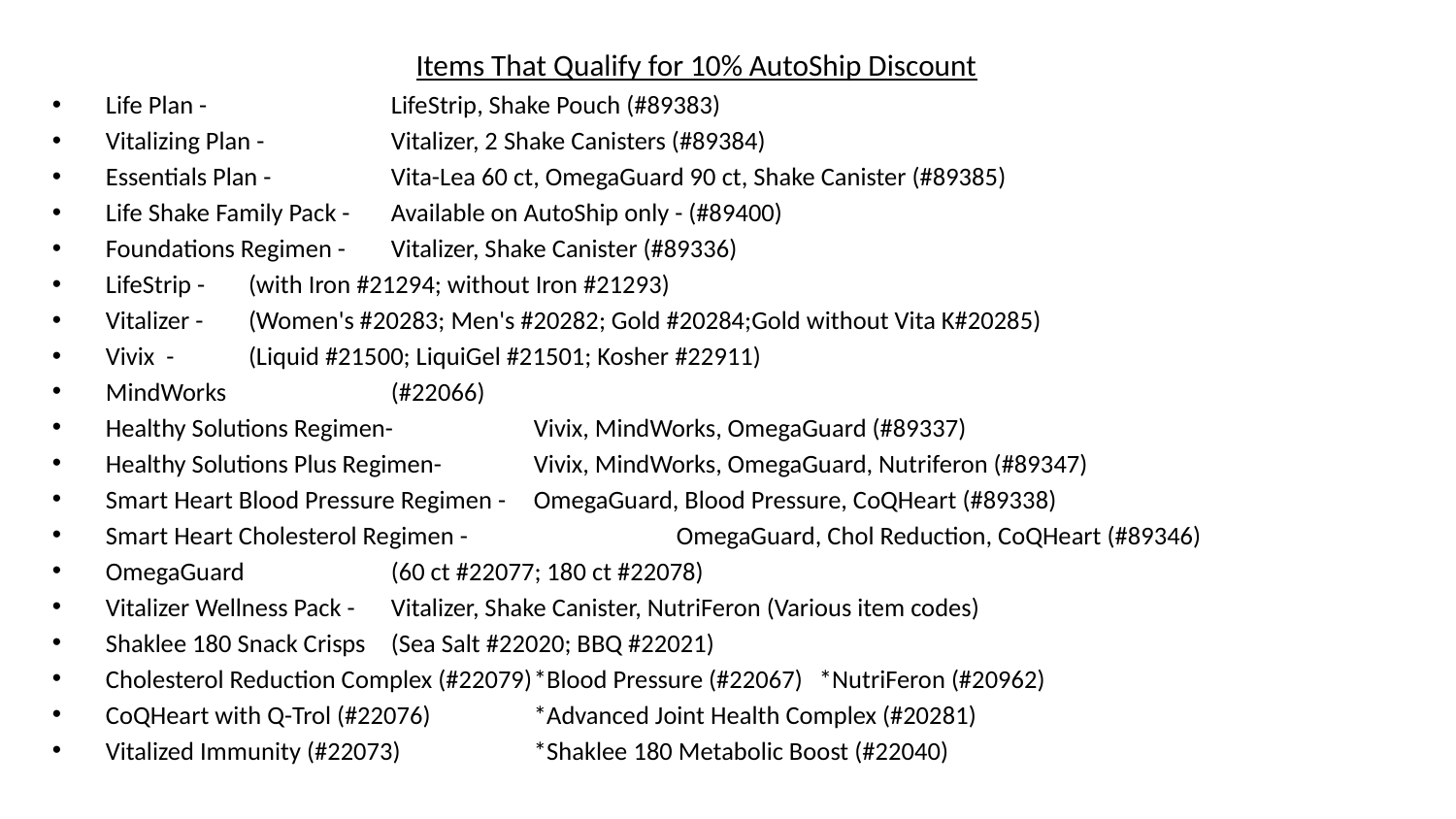

# Items That Qualify for 10% AutoShip Discount
Life Plan -	 				LifeStrip, Shake Pouch (#89383)
Vitalizing Plan -					Vitalizer, 2 Shake Canisters (#89384)
Essentials Plan - 				Vita-Lea 60 ct, OmegaGuard 90 ct, Shake Canister (#89385)
Life Shake Family Pack - 			Available on AutoShip only - (#89400)
Foundations Regimen - 			Vitalizer, Shake Canister (#89336)
LifeStrip - 					(with Iron #21294; without Iron #21293)
Vitalizer -					(Women's #20283; Men's #20282; Gold #20284;Gold without Vita K#20285)
Vivix  - 						(Liquid #21500; LiquiGel #21501; Kosher #22911)
MindWorks			 		(#22066)
Healthy Solutions Regimen- 			Vivix, MindWorks, OmegaGuard (#89337)
Healthy Solutions Plus Regimen- 		Vivix, MindWorks, OmegaGuard, Nutriferon (#89347)
Smart Heart Blood Pressure Regimen - 	OmegaGuard, Blood Pressure, CoQHeart (#89338)
Smart Heart Cholesterol Regimen -	 	OmegaGuard, Chol Reduction, CoQHeart (#89346)
OmegaGuard 					(60 ct #22077; 180 ct #22078)
Vitalizer Wellness Pack - 			Vitalizer, Shake Canister, NutriFeron (Various item codes)
Shaklee 180 Snack Crisps			(Sea Salt #22020; BBQ #22021)
Cholesterol Reduction Complex (#22079)		*Blood Pressure (#22067)	*NutriFeron (#20962)
CoQHeart with Q-Trol (#22076)			*Advanced Joint Health Complex (#20281)
Vitalized Immunity (#22073)				*Shaklee 180 Metabolic Boost (#22040)